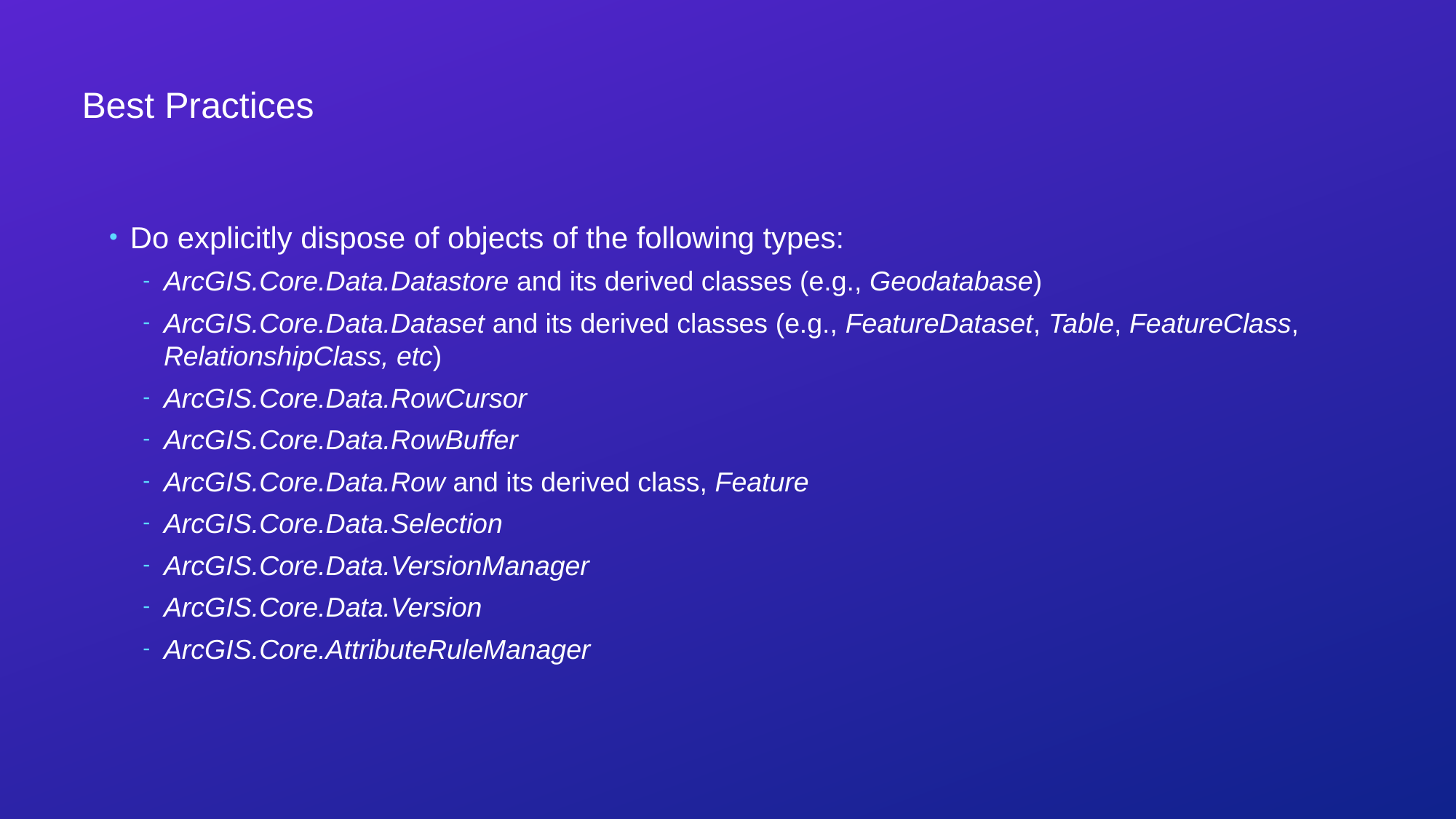

# Best Practices
Do explicitly dispose of objects of the following types:
ArcGIS.Core.Data.Datastore and its derived classes (e.g., Geodatabase)
ArcGIS.Core.Data.Dataset and its derived classes (e.g., FeatureDataset, Table, FeatureClass, RelationshipClass, etc)
ArcGIS.Core.Data.RowCursor
ArcGIS.Core.Data.RowBuffer
ArcGIS.Core.Data.Row and its derived class, Feature
ArcGIS.Core.Data.Selection
ArcGIS.Core.Data.VersionManager
ArcGIS.Core.Data.Version
ArcGIS.Core.AttributeRuleManager